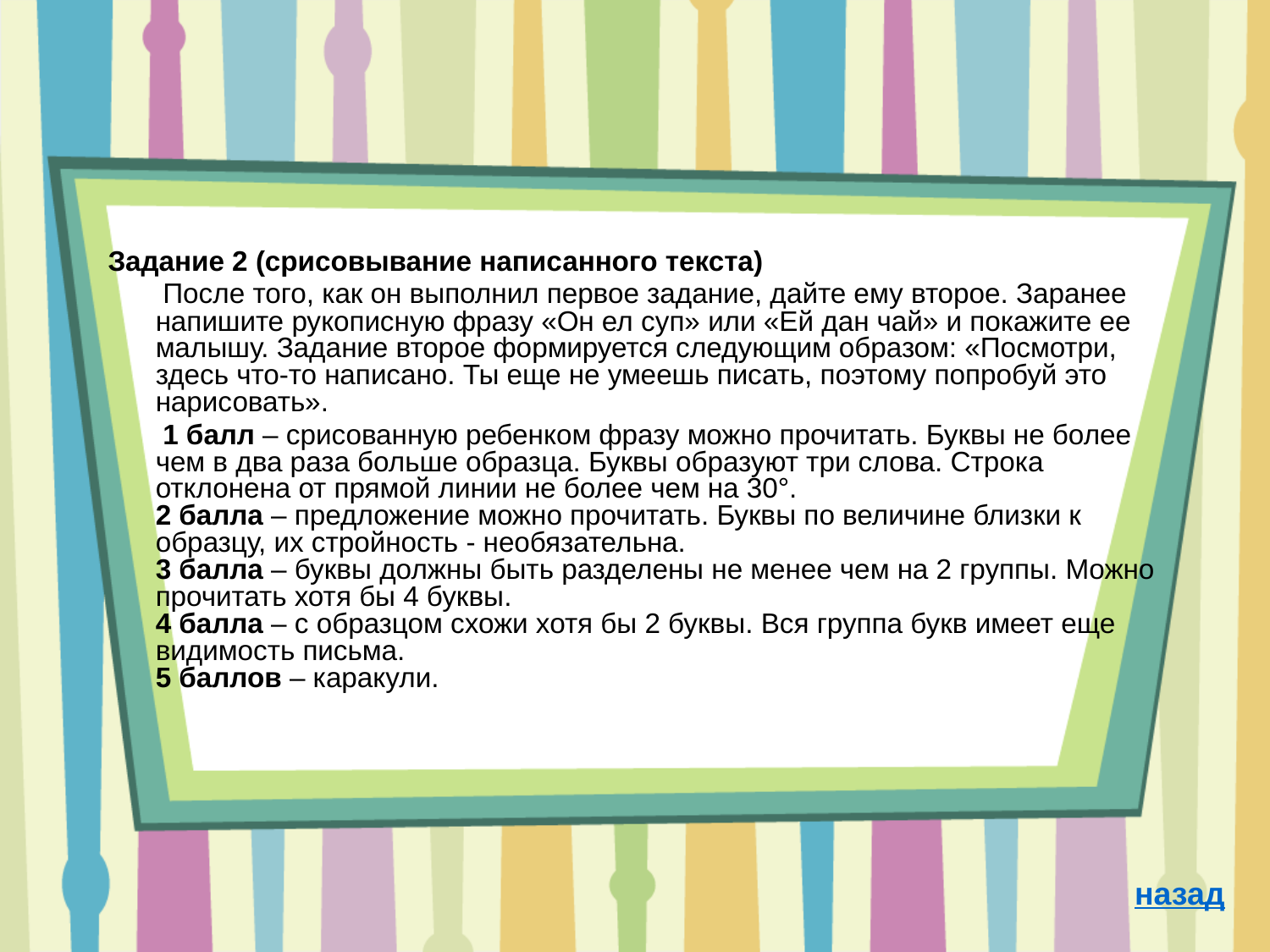

Задание 2 (срисовывание написанного текста)
       После того, как он выполнил первое задание, дайте ему второе. Заранее напишите рукописную фразу «Он ел суп» или «Ей дан чай» и покажите ее малышу. Задание второе формируется следующим образом: «Посмотри, здесь что-то написано. Ты еще не умеешь писать, поэтому попробуй это нарисовать».
       1 балл – срисованную ребенком фразу можно прочитать. Буквы не более чем в два раза больше образца. Буквы образуют три слова. Строка отклонена от прямой линии не более чем на 30°.
2 балла – предложение можно прочитать. Буквы по величине близки к образцу, их стройность - необязательна.
3 балла – буквы должны быть разделены не менее чем на 2 группы. Можно прочитать хотя бы 4 буквы.
4 балла – с образцом схожи хотя бы 2 буквы. Вся группа букв имеет еще видимость письма.
5 баллов – каракули.

назад